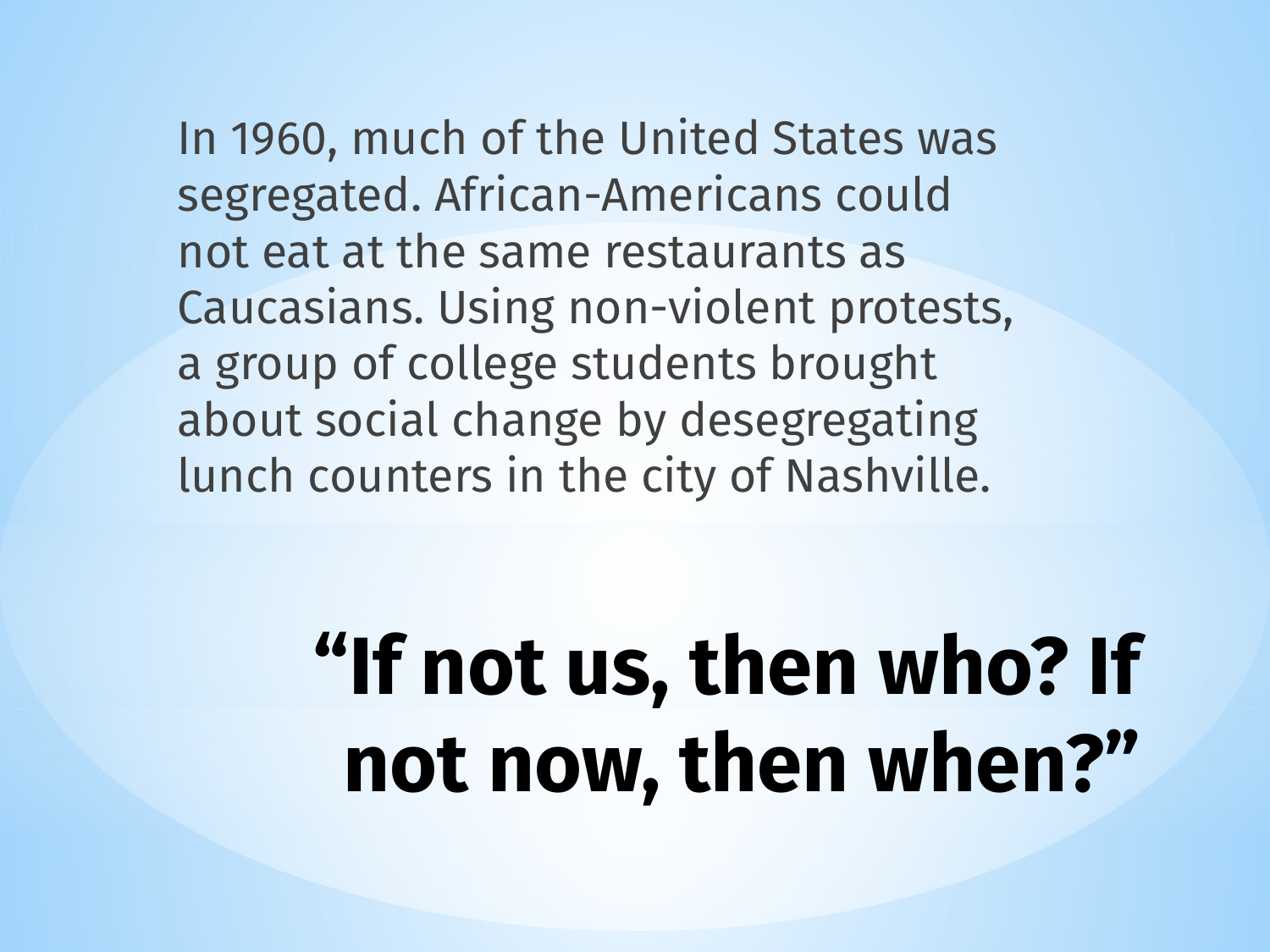

In 1960, much of the United States was segregated. African-Americans could not eat at the same restaurants as Caucasians. Using non-violent protests, a group of college students brought about social change by desegregating lunch counters in the city of Nashville.
# “If not us, then who? If not now, then when?”